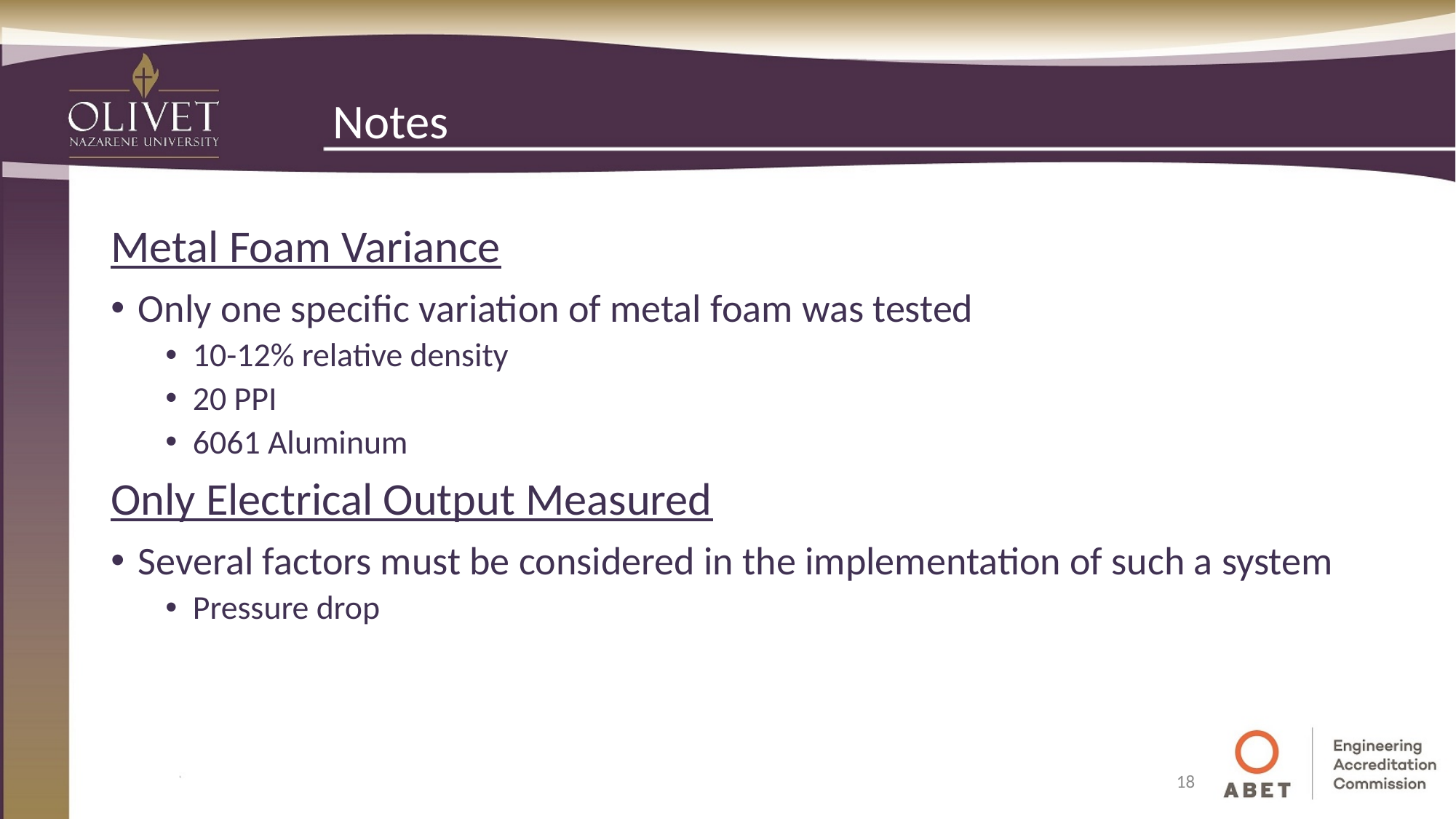

# Notes
Metal Foam Variance
Only one specific variation of metal foam was tested
10-12% relative density
20 PPI
6061 Aluminum
Only Electrical Output Measured
Several factors must be considered in the implementation of such a system
Pressure drop
18